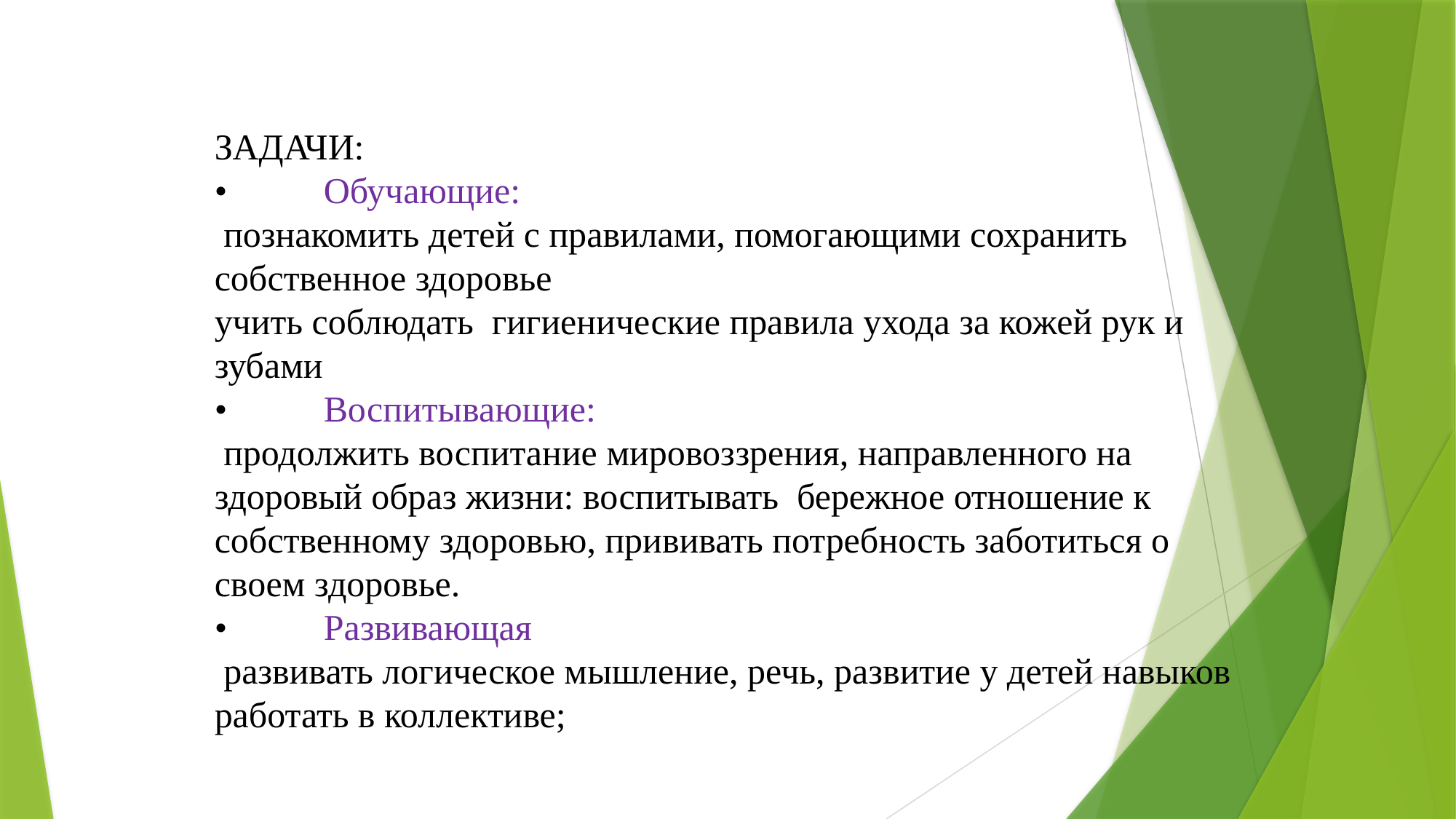

ЗАДАЧИ:
•	Обучающие:
 познакомить детей с правилами, помогающими сохранить собственное здоровье
учить соблюдать  гигиенические правила ухода за кожей рук и зубами
•	Воспитывающие:
 продолжить воспитание мировоззрения, направленного на здоровый образ жизни: воспитывать  бережное отношение к собственному здоровью, прививать потребность заботиться о своем здоровье.
•	Развивающая
 развивать логическое мышление, речь, развитие у детей навыков работать в коллективе;